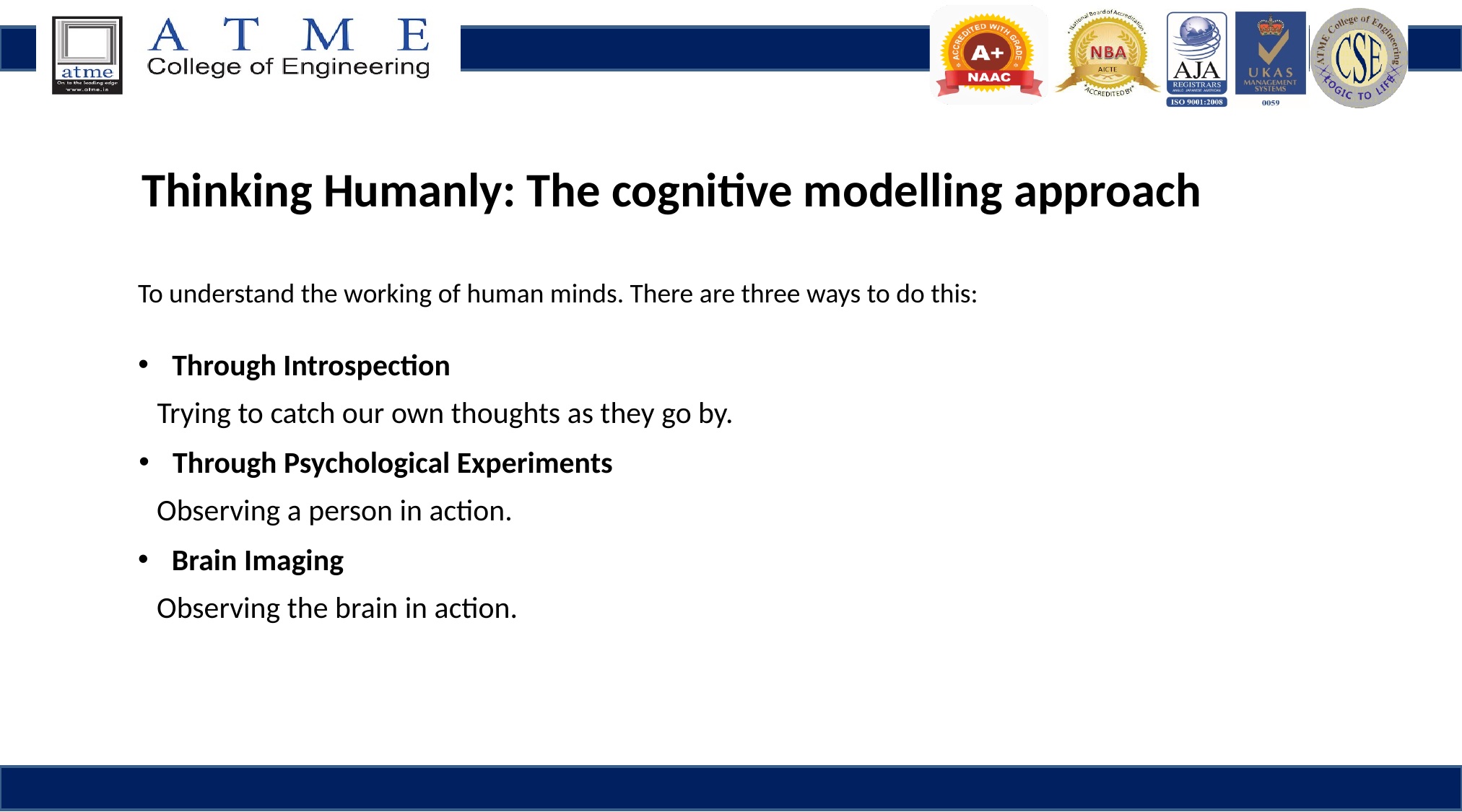

Thinking Humanly: The cognitive modelling approach
To understand the working of human minds. There are three ways to do this:
Through Introspection
Trying to catch our own thoughts as they go by.
Through Psychological Experiments
Observing a person in action.
Brain Imaging
Observing the brain in action.